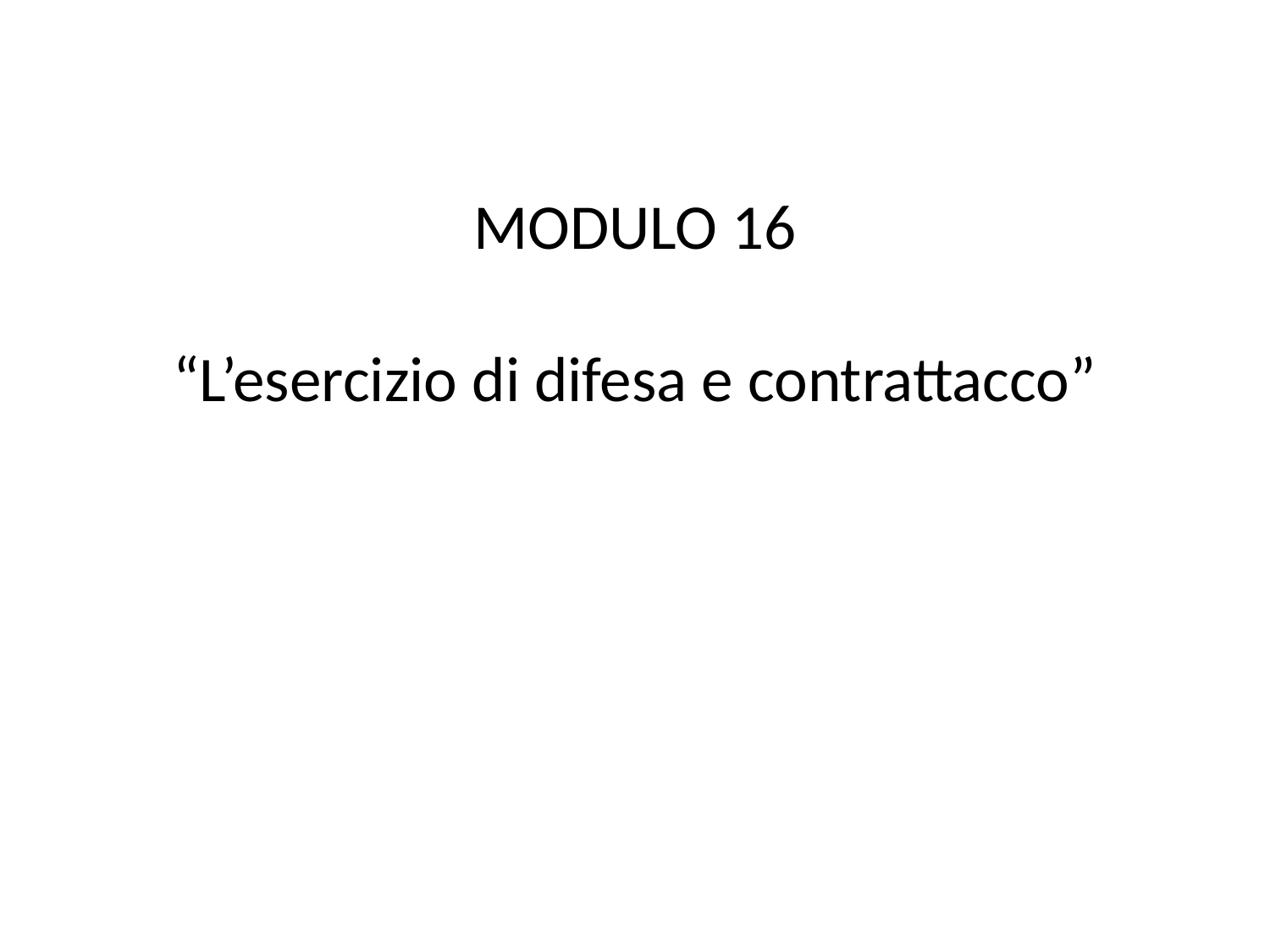

# MODULO 16 “L’esercizio di difesa e contrattacco”